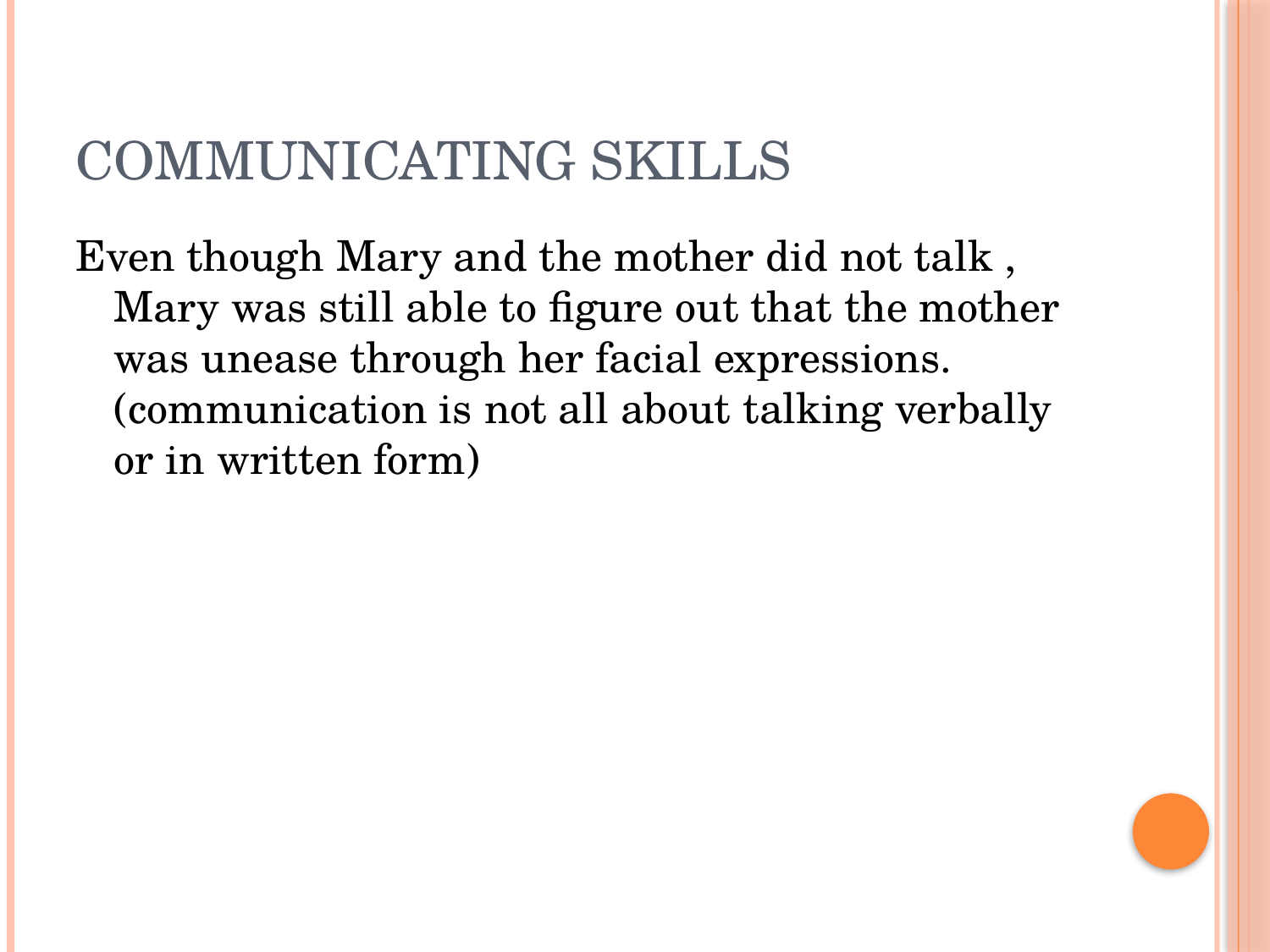

# Communicating skills
Even though Mary and the mother did not talk , Mary was still able to figure out that the mother was unease through her facial expressions. (communication is not all about talking verbally or in written form)